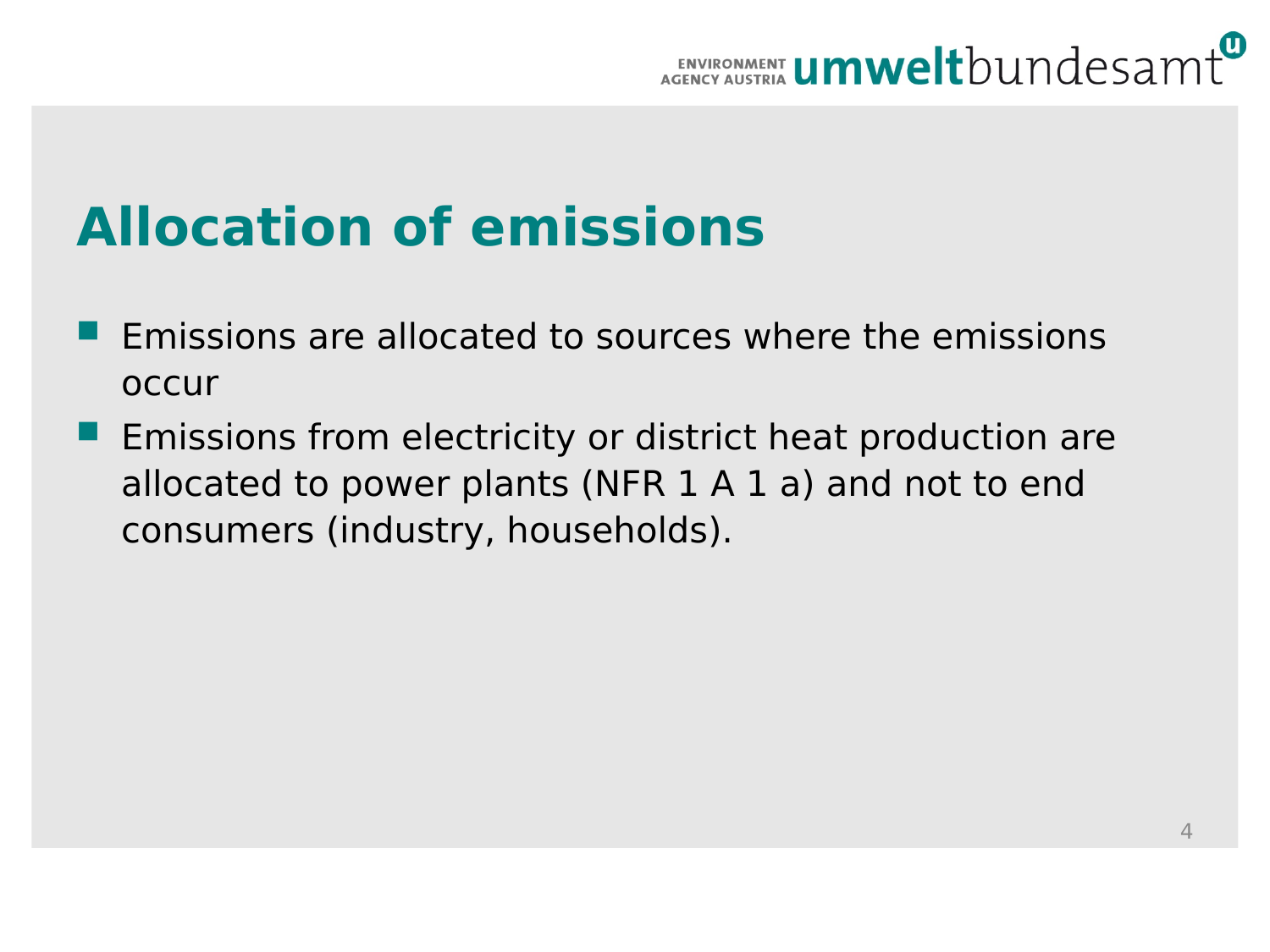

# Allocation of emissions
Emissions are allocated to sources where the emissions occur
Emissions from electricity or district heat production are allocated to power plants (NFR 1 A 1 a) and not to end consumers (industry, households).

4